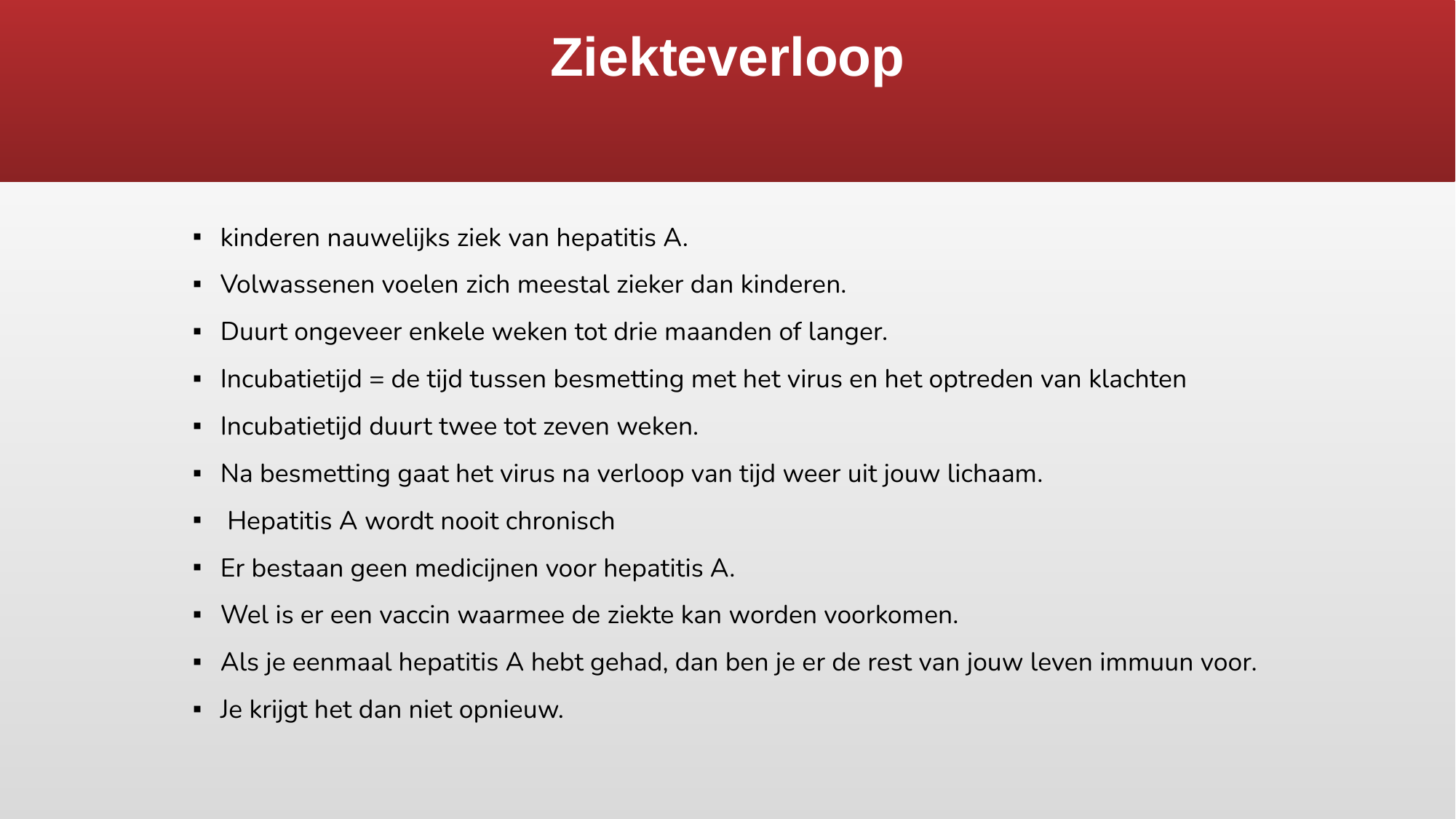

# Ziekteverloop
kinderen nauwelijks ziek van hepatitis A.
Volwassenen voelen zich meestal zieker dan kinderen.
Duurt ongeveer enkele weken tot drie maanden of langer.
Incubatietijd = de tijd tussen besmetting met het virus en het optreden van klachten
Incubatietijd duurt twee tot zeven weken.
Na besmetting gaat het virus na verloop van tijd weer uit jouw lichaam.
 Hepatitis A wordt nooit chronisch
Er bestaan geen medicijnen voor hepatitis A.
Wel is er een vaccin waarmee de ziekte kan worden voorkomen.
Als je eenmaal hepatitis A hebt gehad, dan ben je er de rest van jouw leven immuun voor.
Je krijgt het dan niet opnieuw.